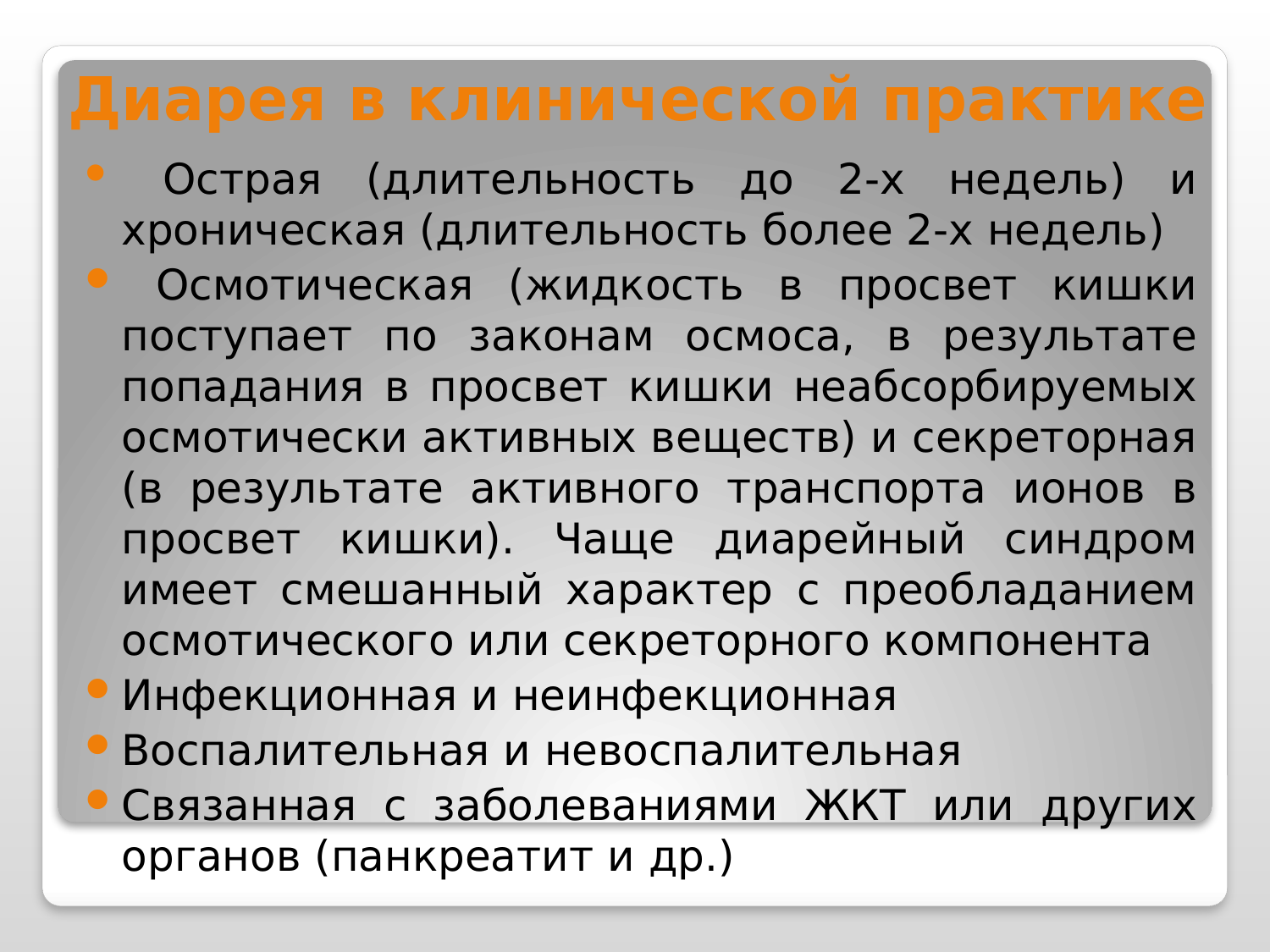

# Диарея в клинической практике
 Острая (длительность до 2-х недель) и хроническая (длительность более 2-х недель)
 Осмотическая (жидкость в просвет кишки поступает по законам осмоса, в результате попадания в просвет кишки неабсорбируемых осмотически активных веществ) и секреторная (в результате активного транспорта ионов в просвет кишки). Чаще диарейный синдром имеет смешанный характер с преобладанием осмотического или секреторного компонента
Инфекционная и неинфекционная
Воспалительная и невоспалительная
Связанная с заболеваниями ЖКТ или других органов (панкреатит и др.)